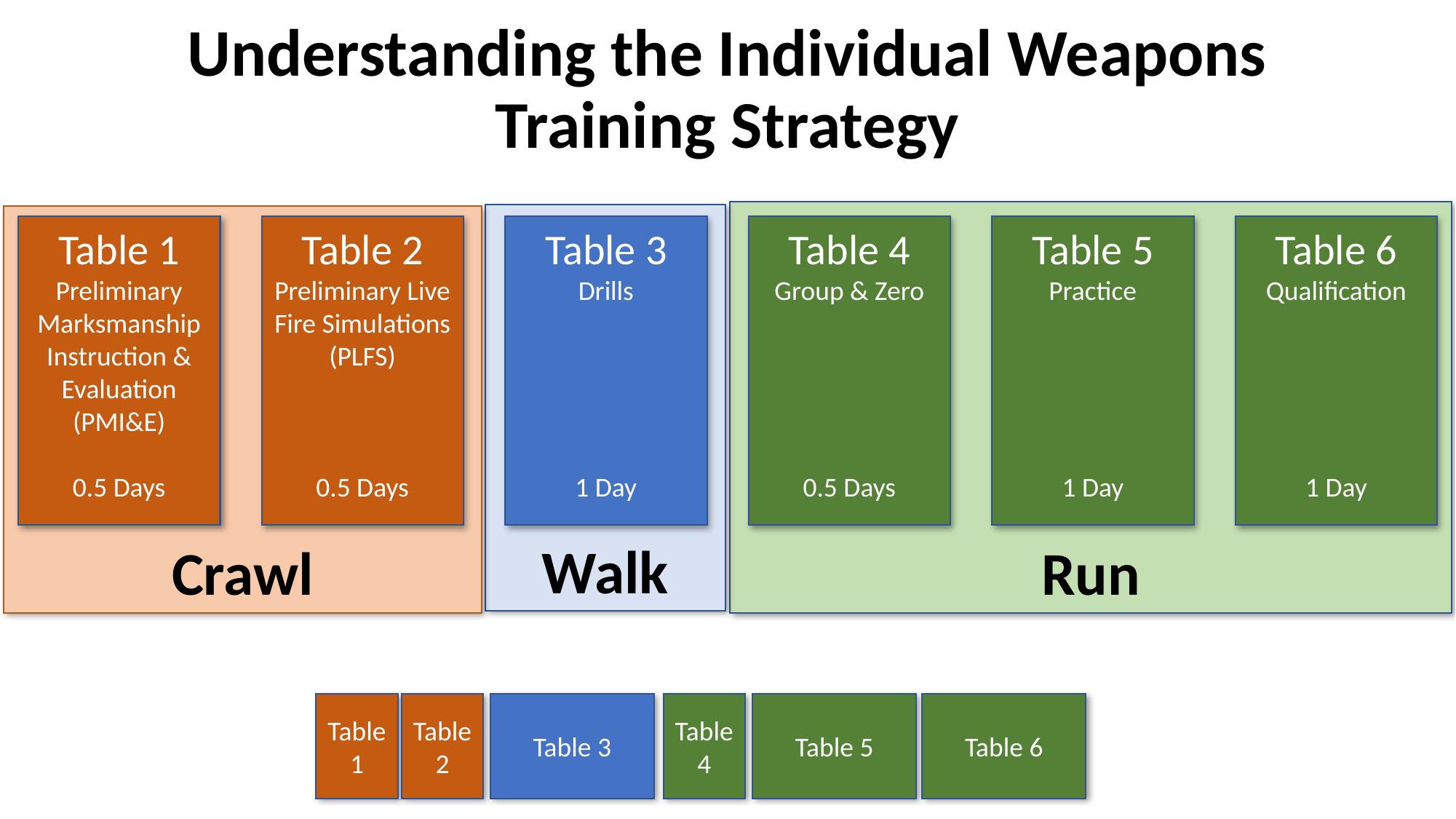

# Understanding the Individual Weapons Training Strategy
Run
Walk
Crawl
Table 5
Practice

1 Day
Table 4
Group & Zero

0.5 Days
Table 3
Drills

1 Day
Table 2
Preliminary Live Fire Simulations (PLFS)

0.5 Days
Table 6
Qualification

1 Day
Table 1
Preliminary Marksmanship Instruction & Evaluation
(PMI&E)

0.5 Days
Table 1
Table 2
Table 3
Table 4
Table 5
Table 6